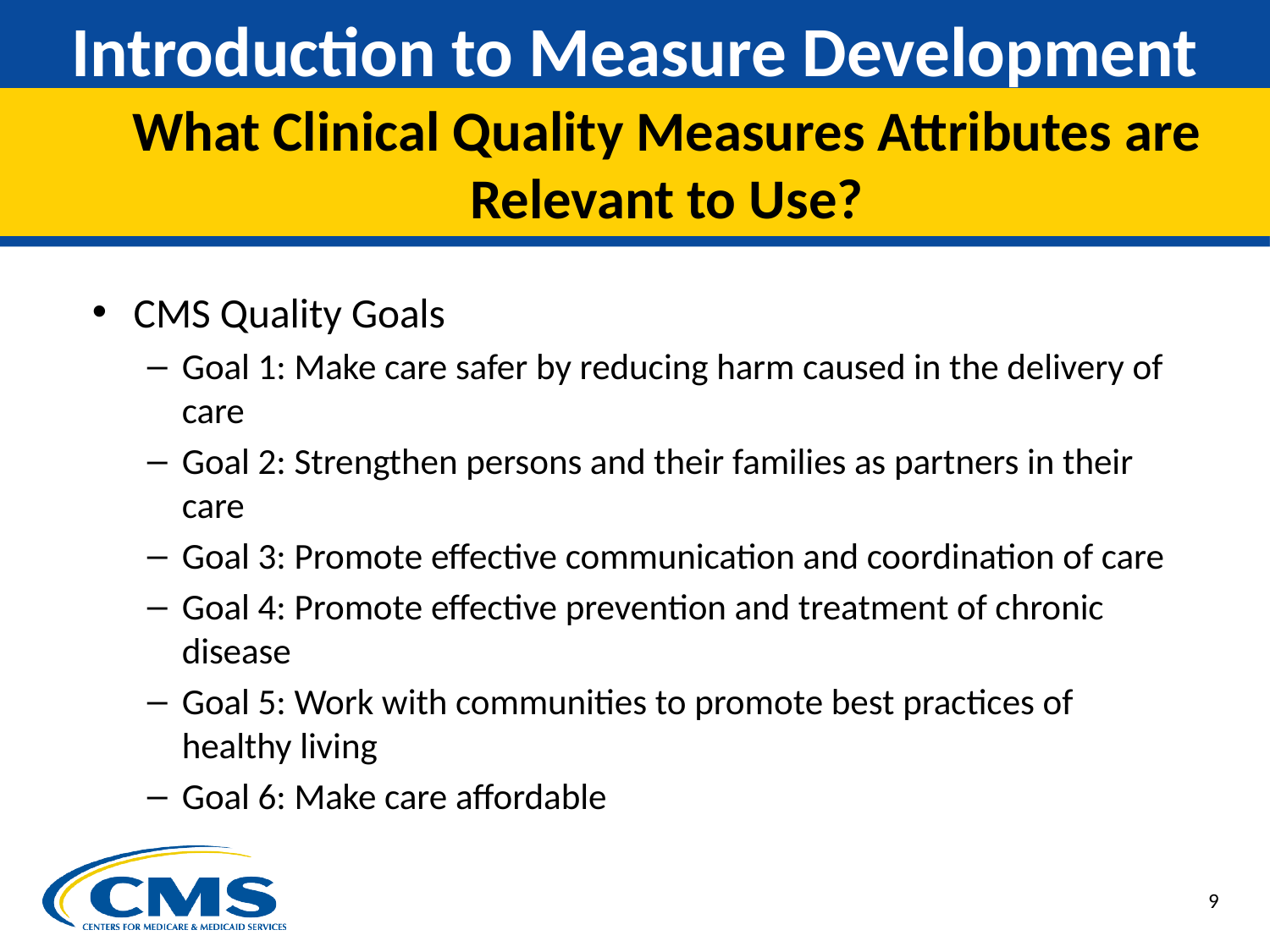

# Introduction to Measure Development
What Clinical Quality Measures Attributes are Relevant to Use?
CMS Quality Goals
Goal 1: Make care safer by reducing harm caused in the delivery of care
Goal 2: Strengthen persons and their families as partners in their care
Goal 3: Promote effective communication and coordination of care
Goal 4: Promote effective prevention and treatment of chronic disease
Goal 5: Work with communities to promote best practices of healthy living
Goal 6: Make care affordable